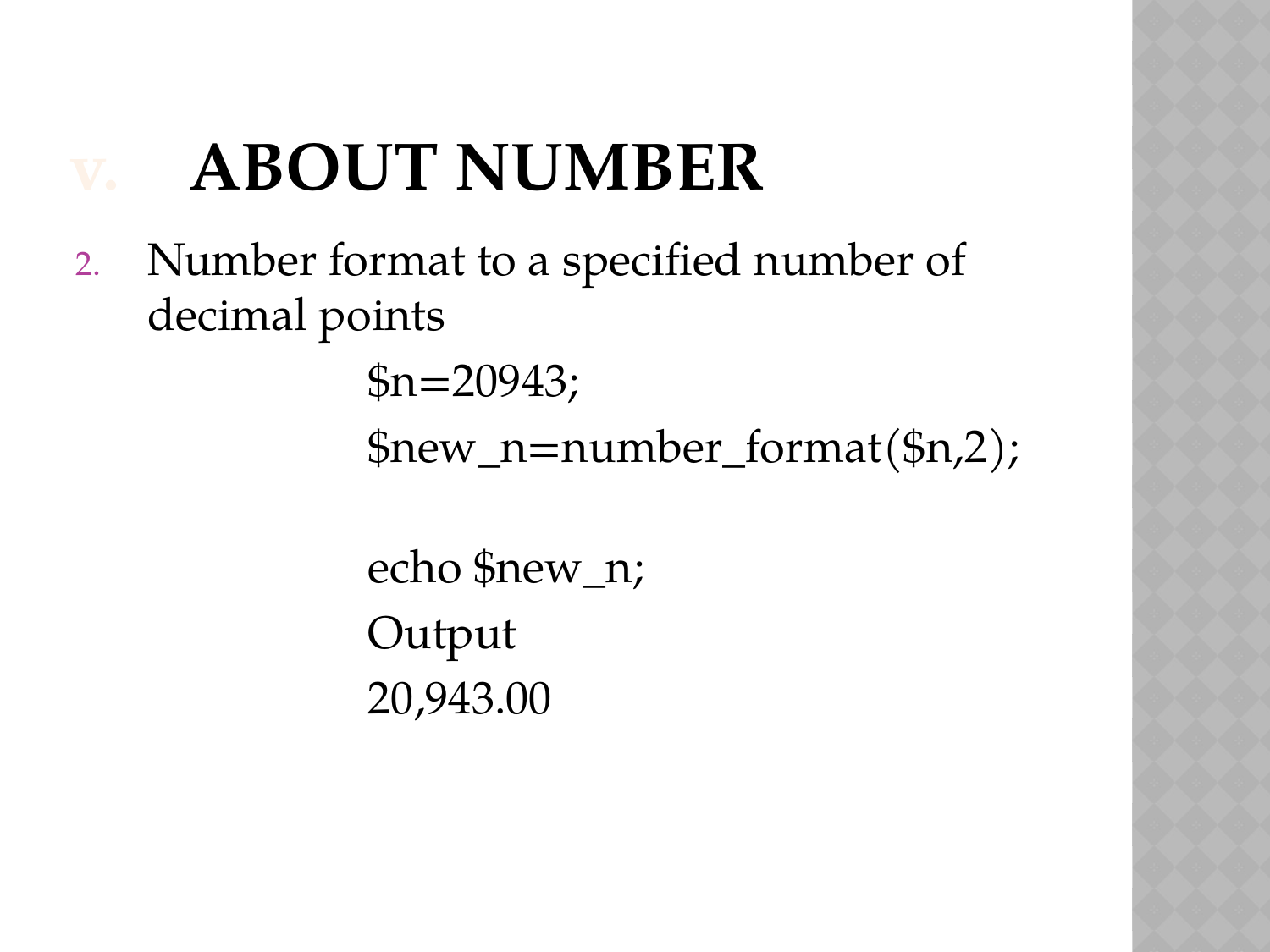

# About Number
Number format to a specified number of decimal points
	 		$n=20943;
			$new_n=number_format($n,2);
			echo $new_n;
			Output
			20,943.00